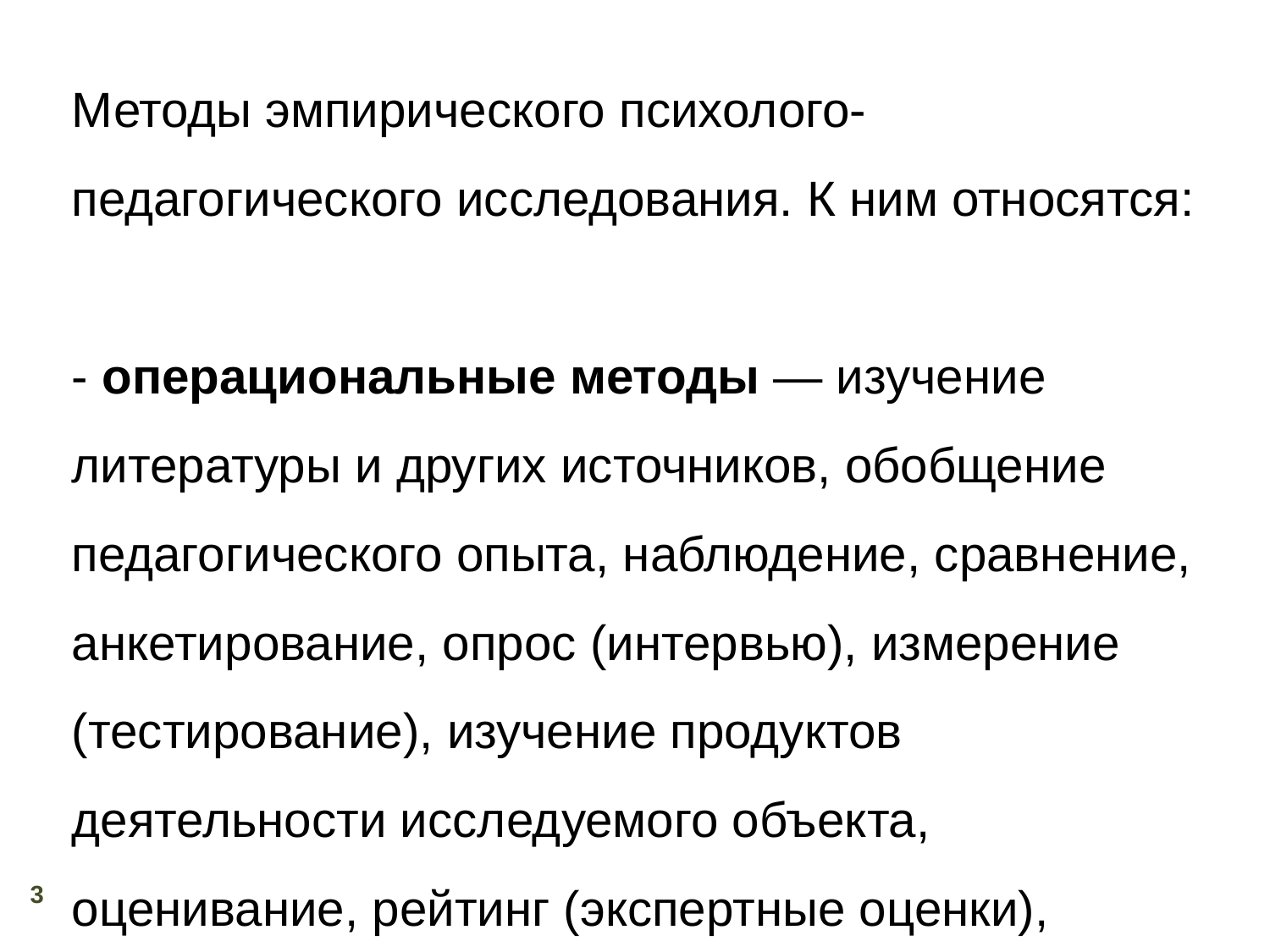

Методы эмпирического психолого-педагогического исследования. К ним относятся:

- операциональные методы — изучение литературы и других источников, обобщение педагогического опыта, наблюдение, сравнение, анкетирование, опрос (интервью), измерение (тестирование), изучение продуктов деятельности исследуемого объекта, оценивание, рейтинг (экспертные оценки), педагогический консилиум;
3